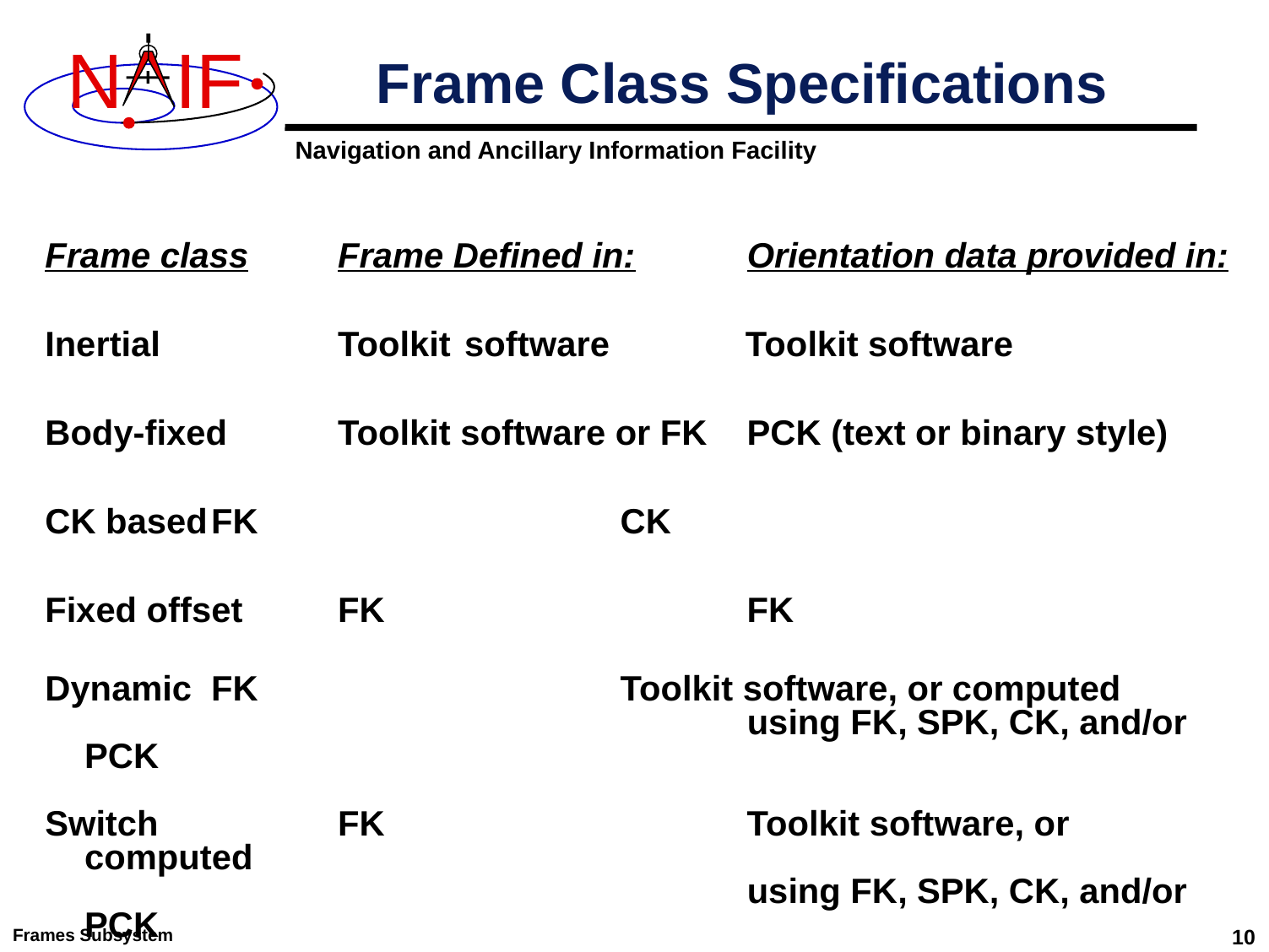

# Frame Class Specifications

Frame class	Frame Defined in: 	   Orientation data provided in:

Inertial		Toolkit	software              Toolkit software

Body-fixed	Toolkit software or FK	   PCK (text or binary style)

CK based	FK			   CK

Fixed offset	FK			   FK

Dynamic	FK			   Toolkit software, or computed
						   using FK, SPK, CK, and/or PCK

Switch		FK			   Toolkit software, or computed
						   using FK, SPK, CK, and/or PCK

Frames Subsystem
10